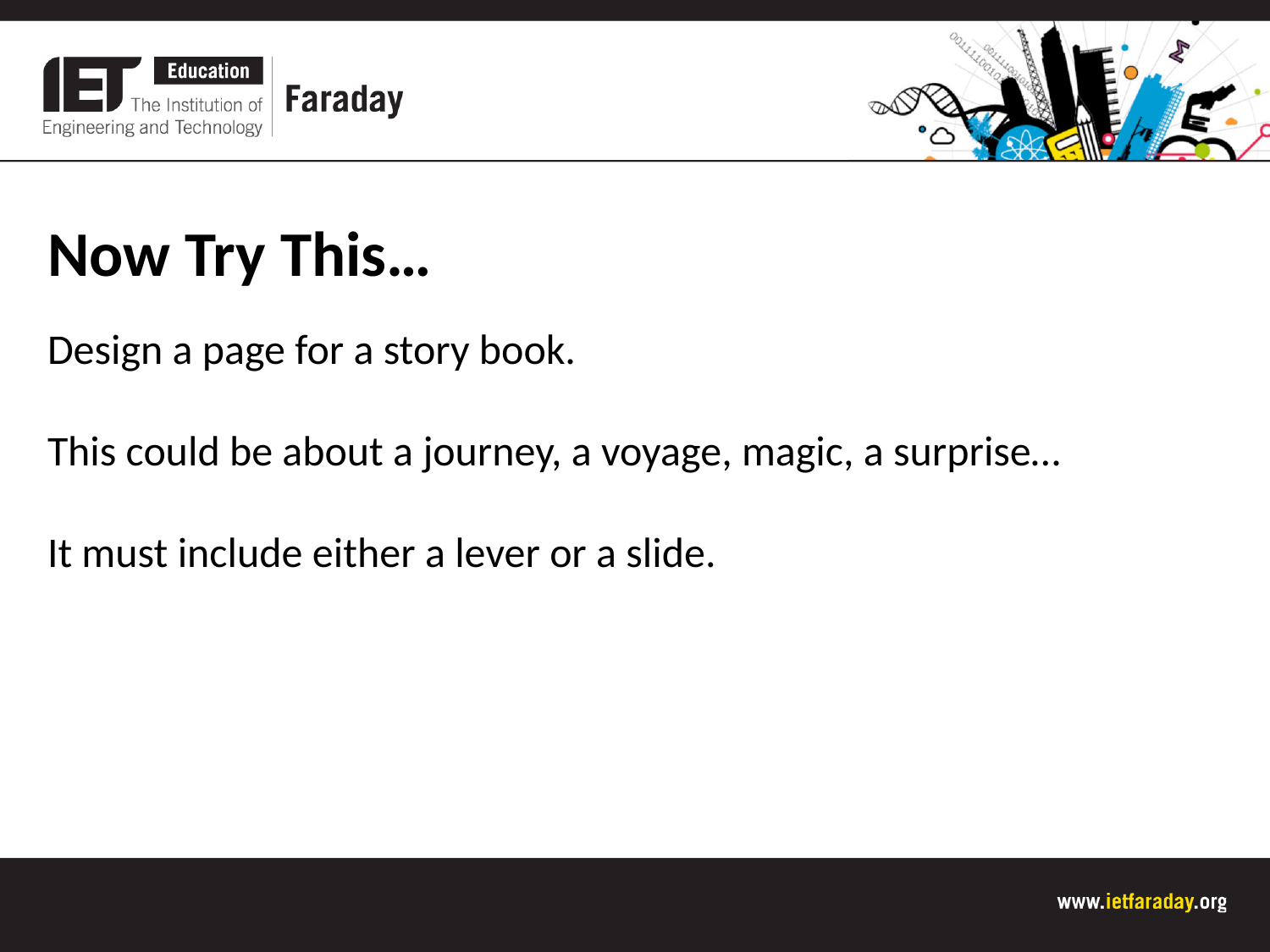

Now Try This…
Design a page for a story book.

This could be about a journey, a voyage, magic, a surprise…

It must include either a lever or a slide.